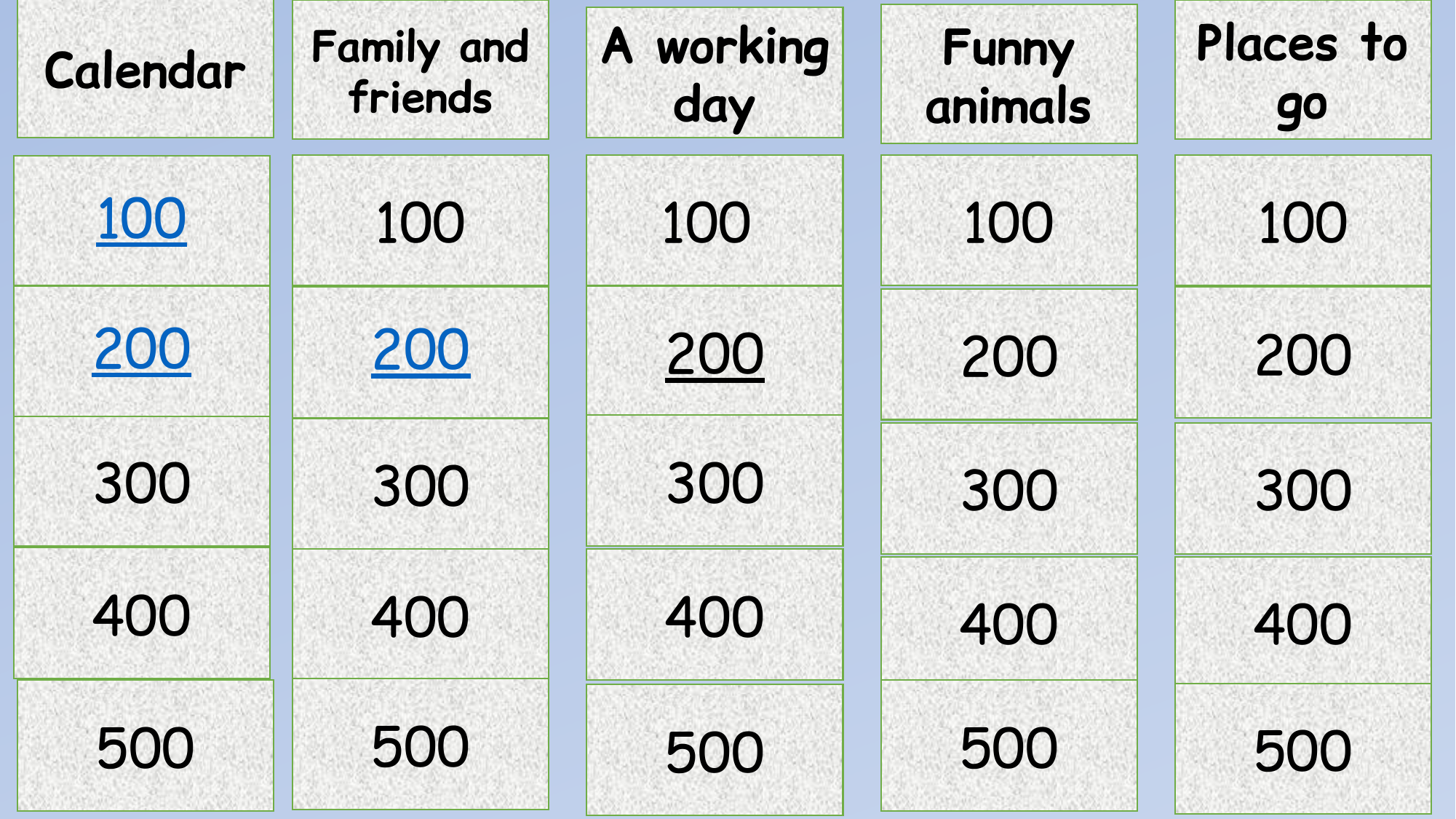

Сalendar
Family and friends
Places to go
Funny animals
A working day
100
100
100
100
100
200
200
200
200
200
300
300
300
300
300
400
400
400
400
400
500
500
500
500
500